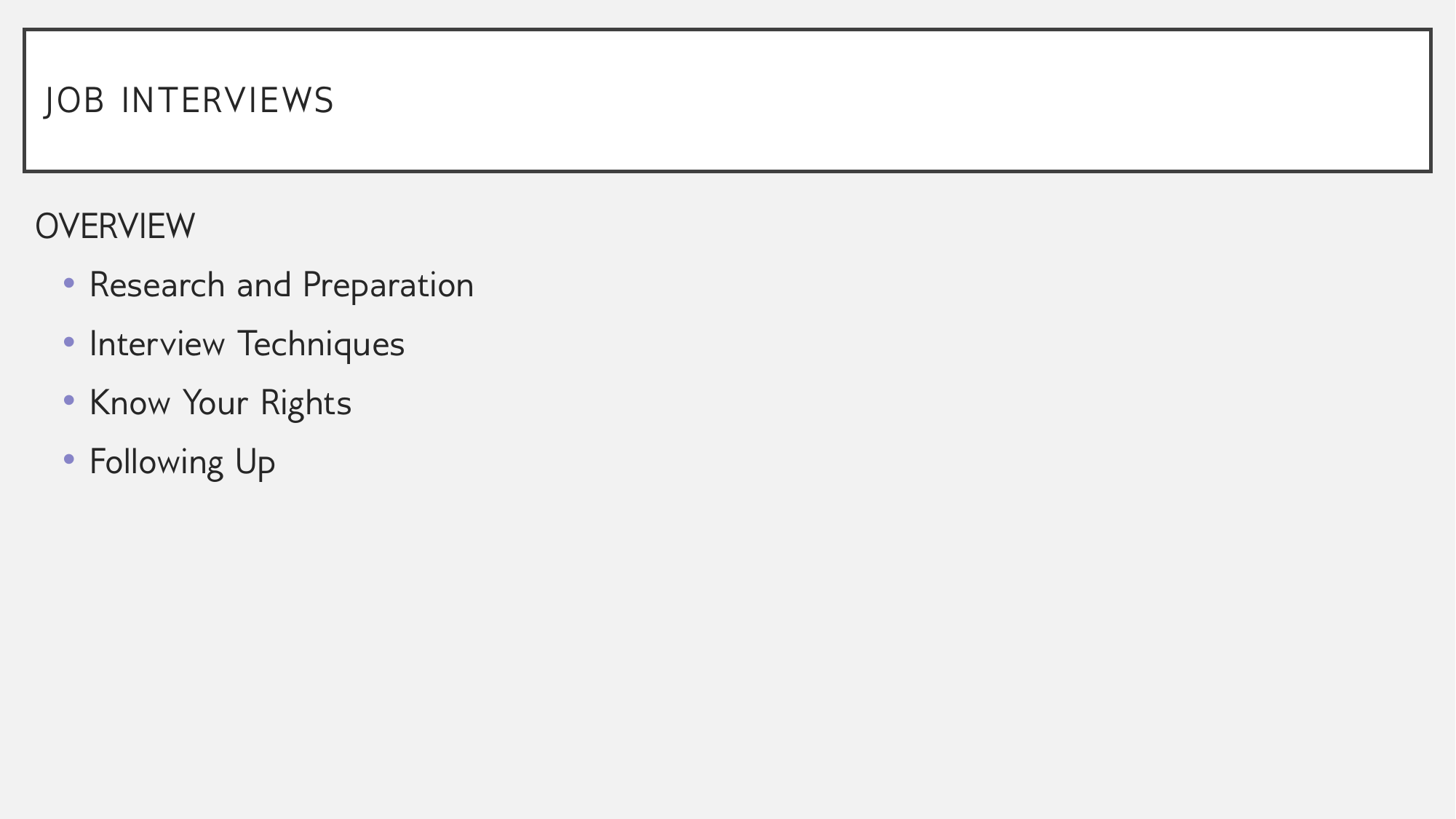

# Job Interviews
OVERVIEW
Research and Preparation
Interview Techniques
Know Your Rights
Following Up